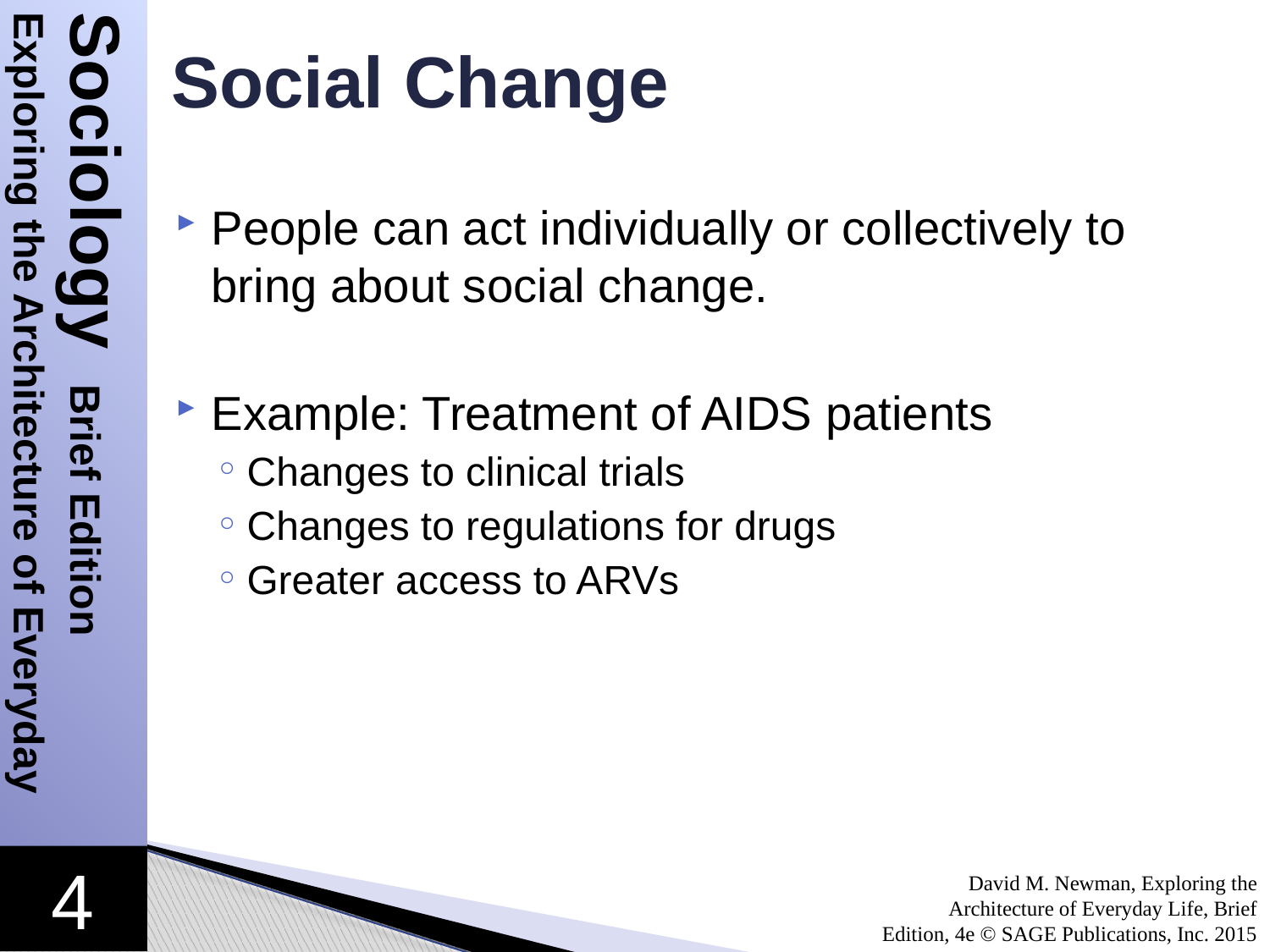

# Social Change

People can act individually or collectively to bring about social change.

Example: Treatment of AIDS patients
Changes to clinical trials
Changes to regulations for drugs
Greater access to ARVs

David M. Newman, Exploring the Architecture of Everyday Life, Brief Edition, 4e © SAGE Publications, Inc. 2015